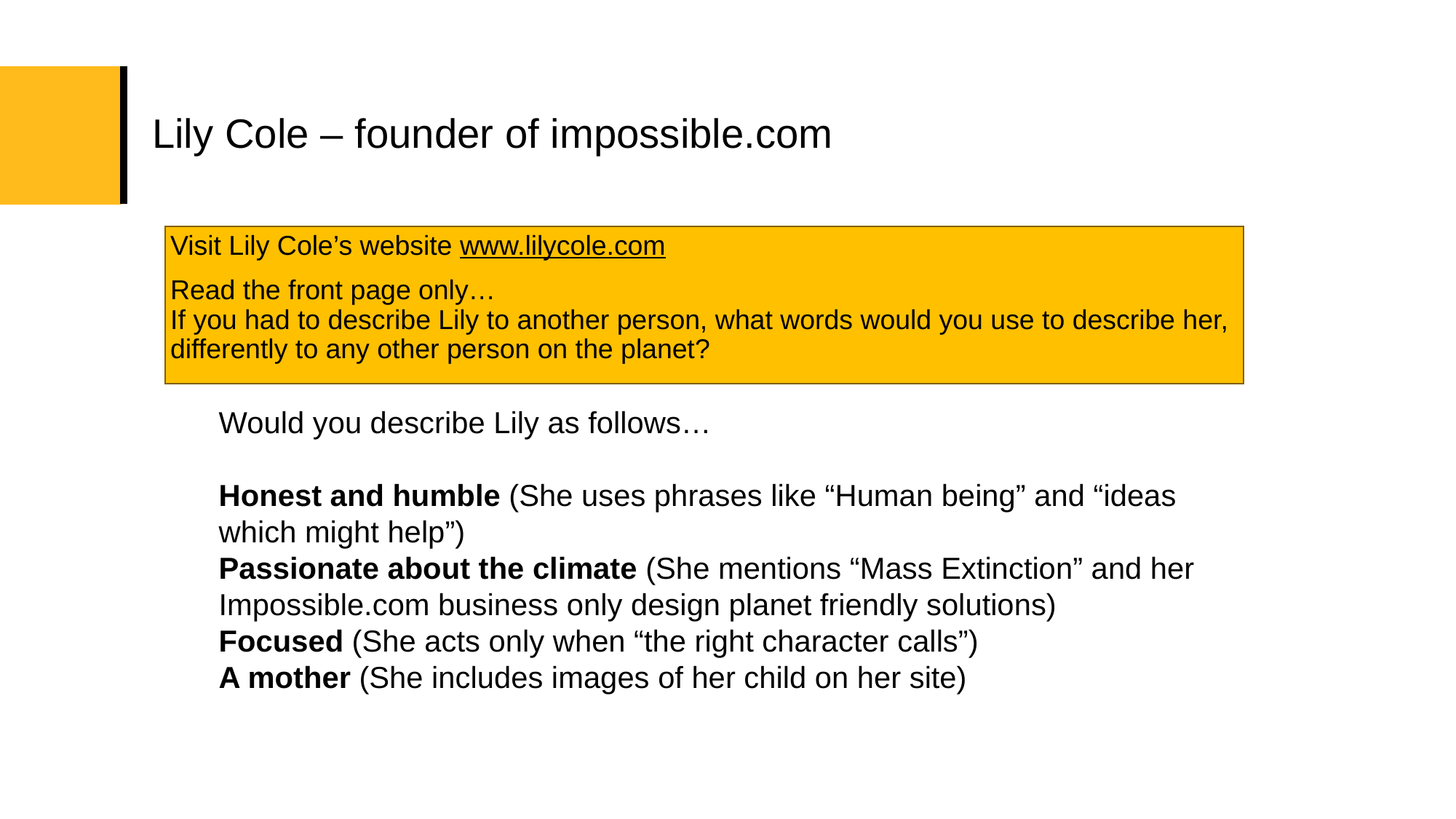

# Lily Cole – founder of impossible.com
Visit Lily Cole’s website www.lilycole.com
Read the front page only…
If you had to describe Lily to another person, what words would you use to describe her, differently to any other person on the planet?

Would you describe Lily as follows…
Honest and humble (She uses phrases like “Human being” and “ideas which might help”)
Passionate about the climate (She mentions “Mass Extinction” and her Impossible.com business only design planet friendly solutions)
Focused (She acts only when “the right character calls”)
A mother (She includes images of her child on her site)